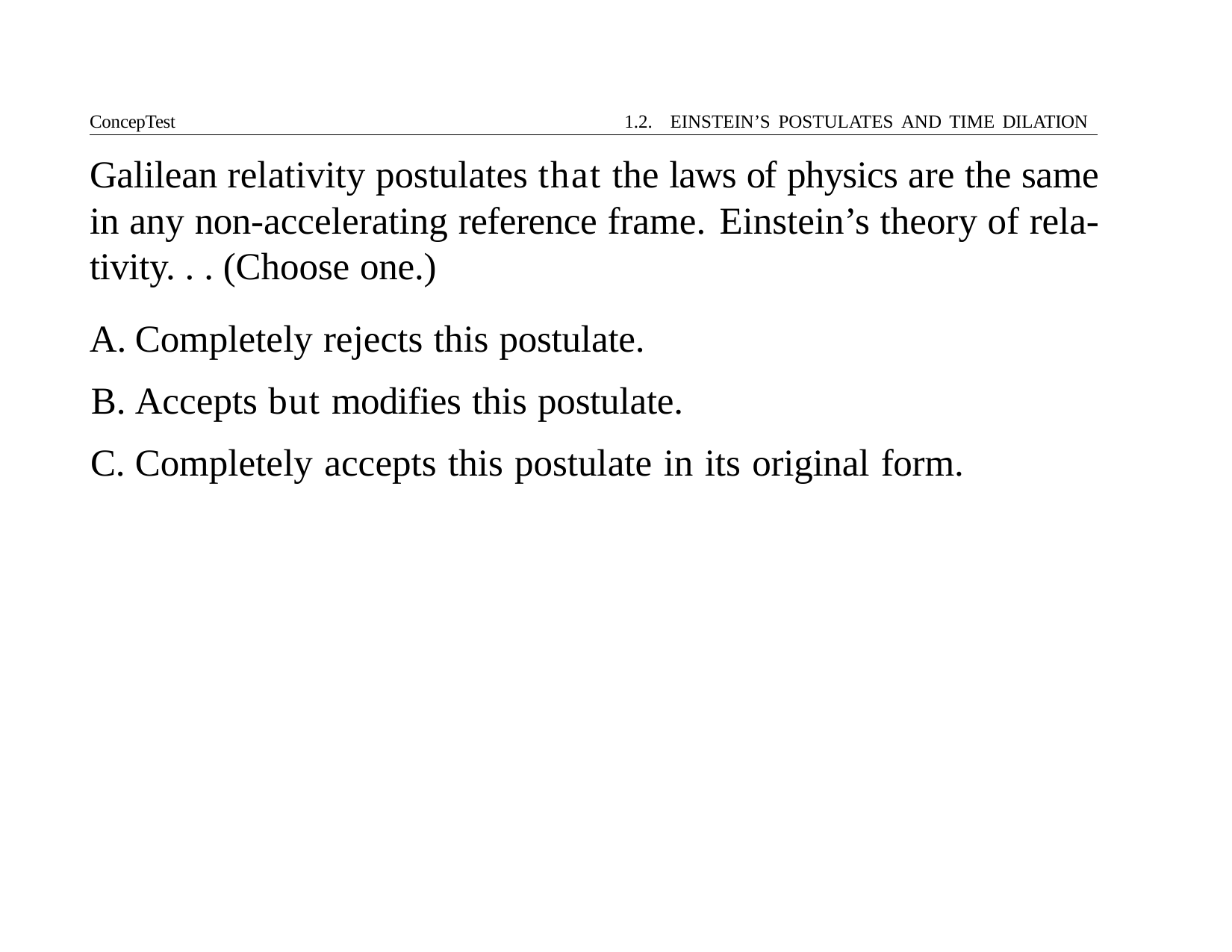

ConcepTest	1.2.  EINSTEIN’S POSTULATES AND TIME DILATION

# Galilean relativity postulates that the laws of physics are the same in any non-accelerating reference frame. Einstein’s theory of rela- tivity. . . (Choose one.)
Completely rejects this postulate.
Accepts but modifies this postulate.
Completely accepts this postulate in its original form.